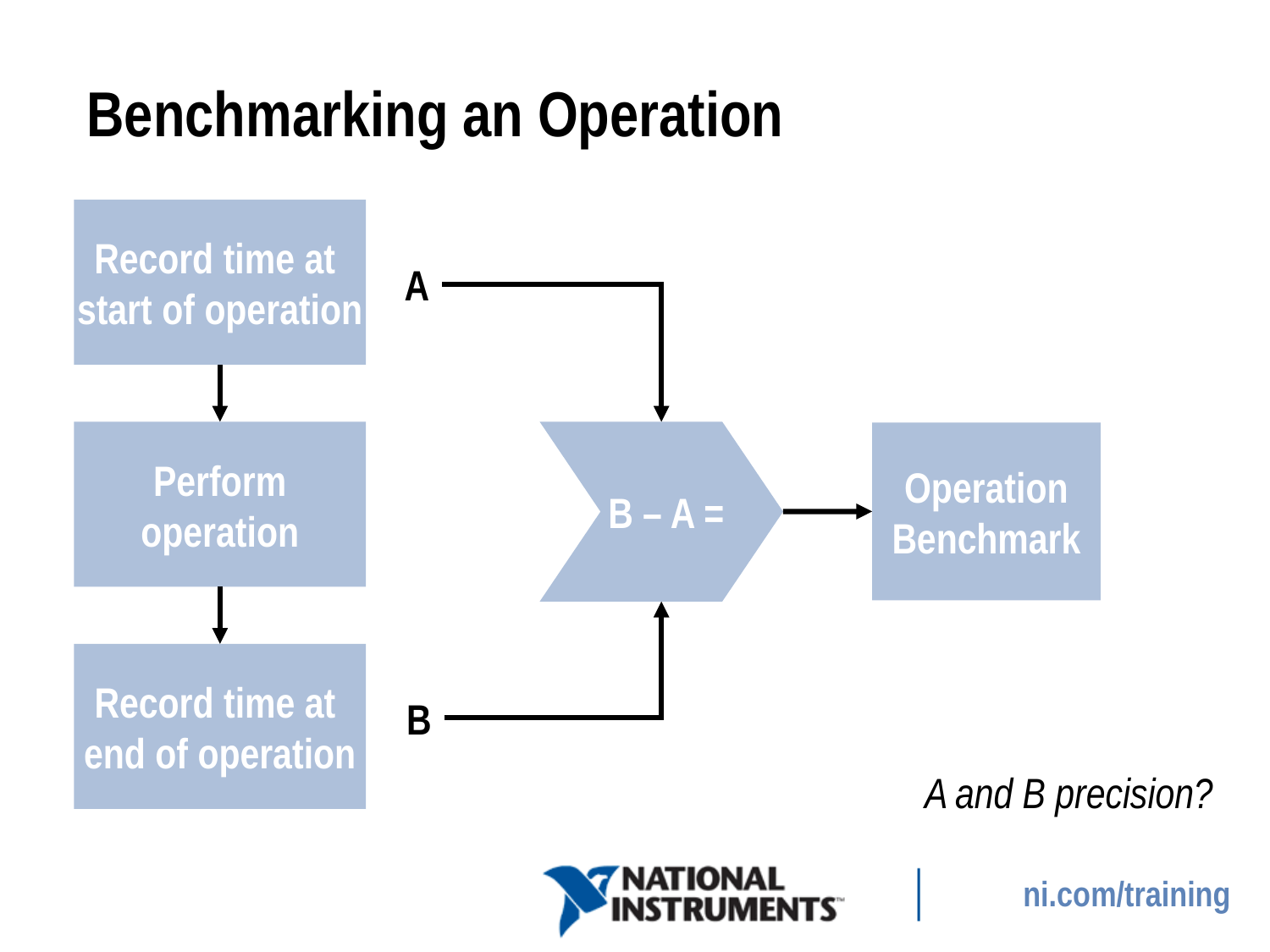

# Benchmarking an Operation
Record time at
start of operation
A
Perform
operation
 B – A =
Operation
Benchmark
Record time at
end of operation
B
A and B precision?